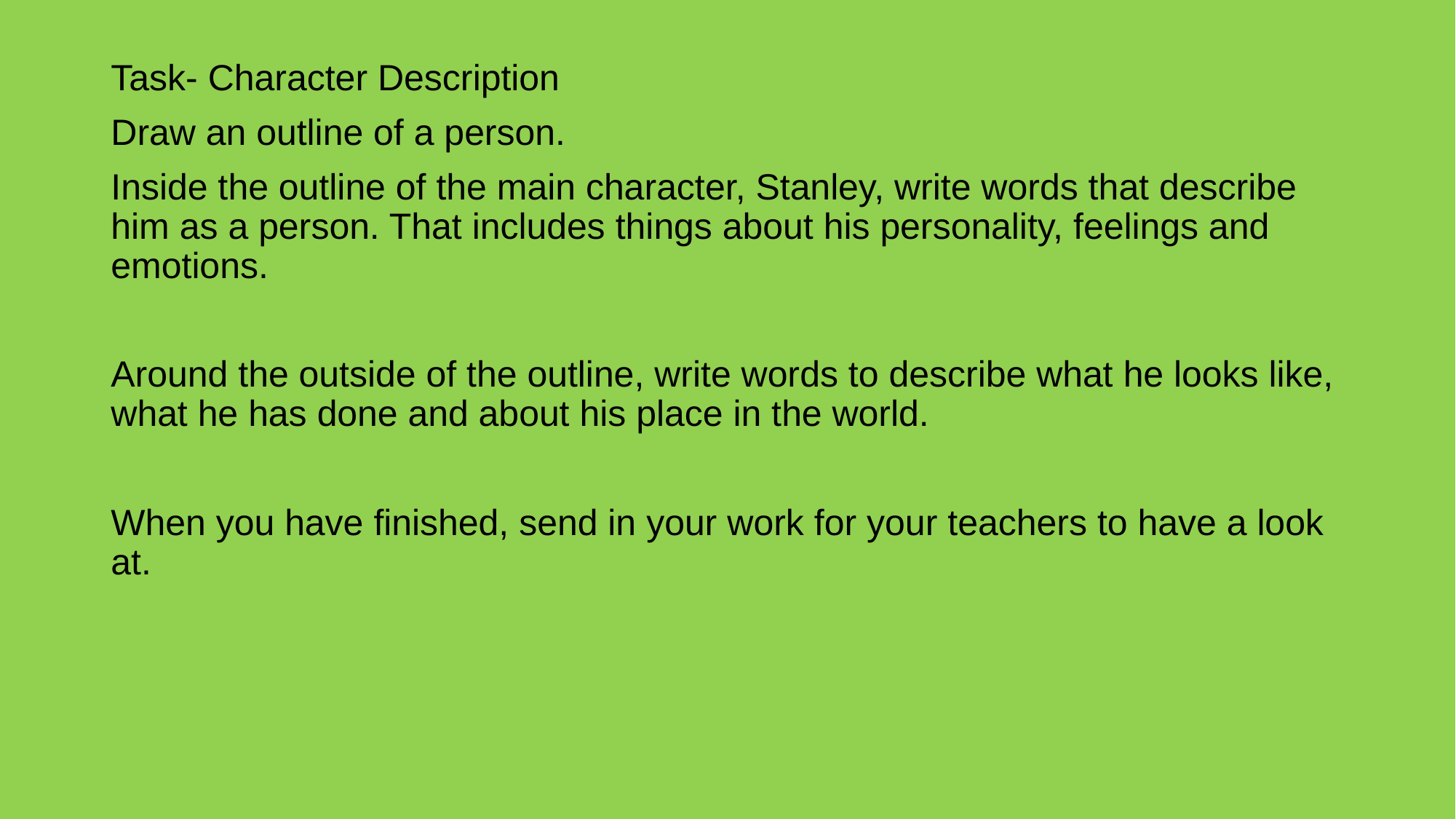

Task- Character Description
Draw an outline of a person.
Inside the outline of the main character, Stanley, write words that describe him as a person. That includes things about his personality, feelings and emotions.

Around the outside of the outline, write words to describe what he looks like, what he has done and about his place in the world.

When you have finished, send in your work for your teachers to have a look at.